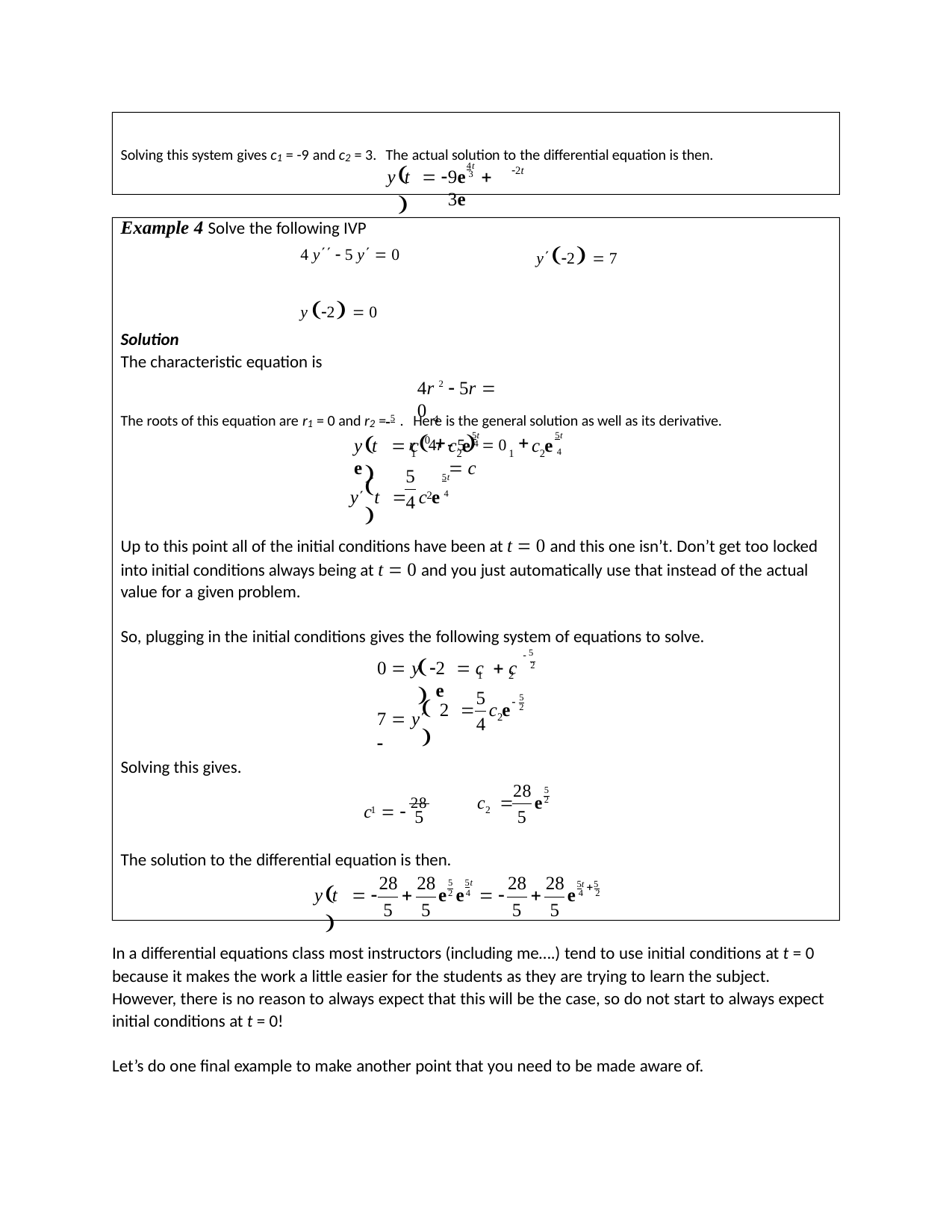

Solving this system gives c1 = -9 and c2 = 3. The actual solution to the differential equation is then.
4t
( )
−2t
y t = −
9e	+ 3e
3
Example 4 Solve the following IVP
4 y′′ − 5 y′ = 0	y (−2) = 0
Solution
The characteristic equation is
4r 2  − 5r = 0
r (4r − 5) = 0

y′(−2) = 7
The roots of this equation are r1 = 0 and r2 = 5 . Here is the general solution as well as its derivative.
4
5t
5t  4
( )
0
y  t   = c e
c e	= c
c e
4
1
2	1
2
5
5t  4
( )
y′ t =	c e
2
4

Up to this point all of the initial conditions have been at t = 0 and this one isn’t. Don’t get too locked  into initial conditions always being at t = 0 and you just automatically use that instead of the actual  value for a given problem.

So, plugging in the initial conditions gives the following system of equations to solve.
− 5
2
(	)
0 = y −
2  = c  + c e

1	2
5
5
2
(	)
−
7 = y′ −
2 =	c e

2
4

Solving this gives.
28
5
2
c = − 28
c   =	e

1
2
5
5

The solution to the differential equation is then.
28	28
28	28
5     5t
2     4
5t   5
( )
+
y  t   = −	+	e  e	= −	+	e
4     2

5	5	5	5

In a differential equations class most instructors (including me….) tend to use initial conditions at t = 0  because it makes the work a little easier for the students as they are trying to learn the subject.
However, there is no reason to always expect that this will be the case, so do not start to always expect  initial conditions at t = 0!

Let’s do one final example to make another point that you need to be made aware of.